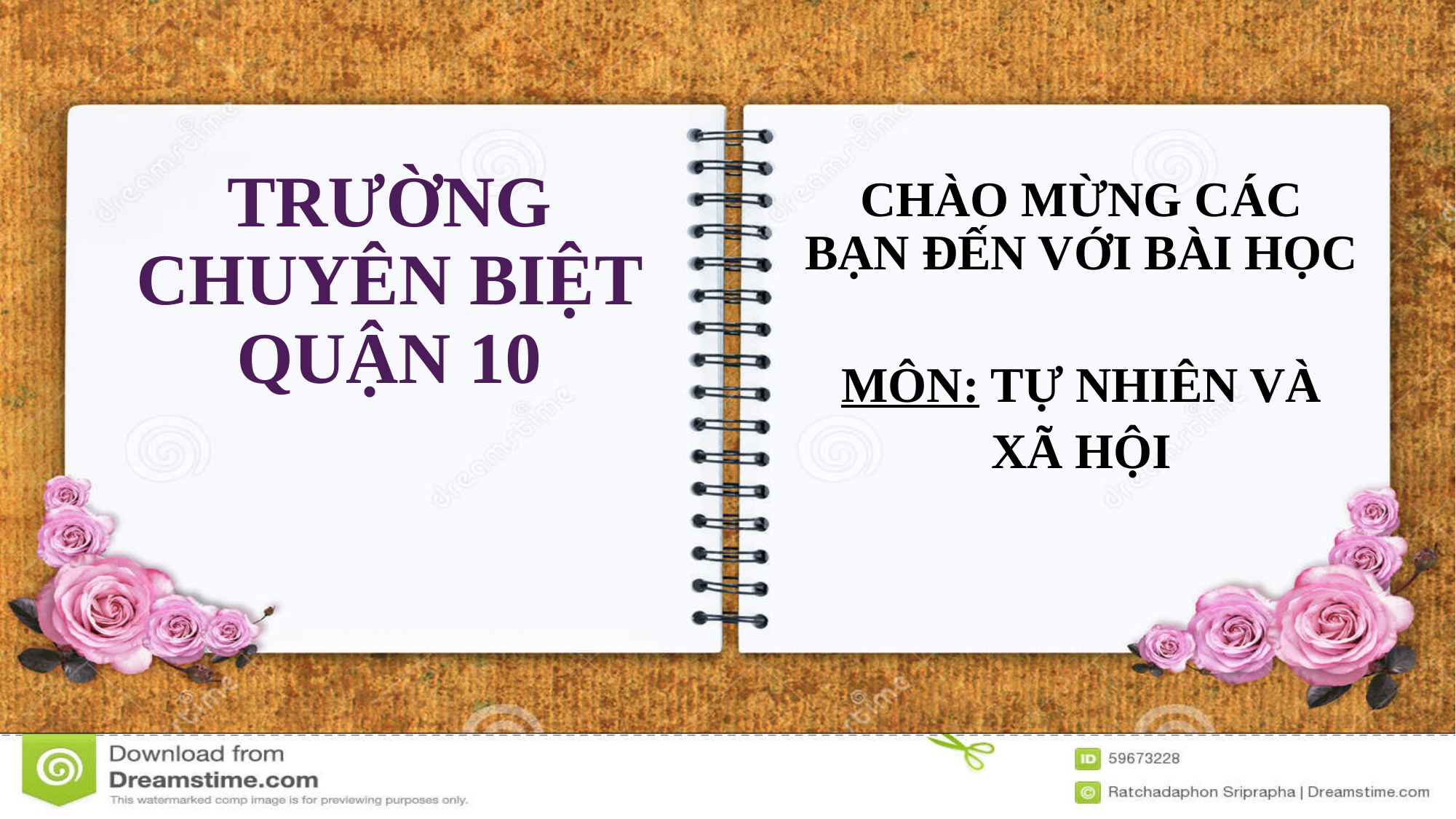

CHÀO MỪNG CÁC BẠN ĐẾN VỚI BÀI HỌC

MÔN: TỰ NHIÊN VÀ
 XÃ HỘI

# TRƯỜNG CHUYÊN BIỆT QUẬN 10